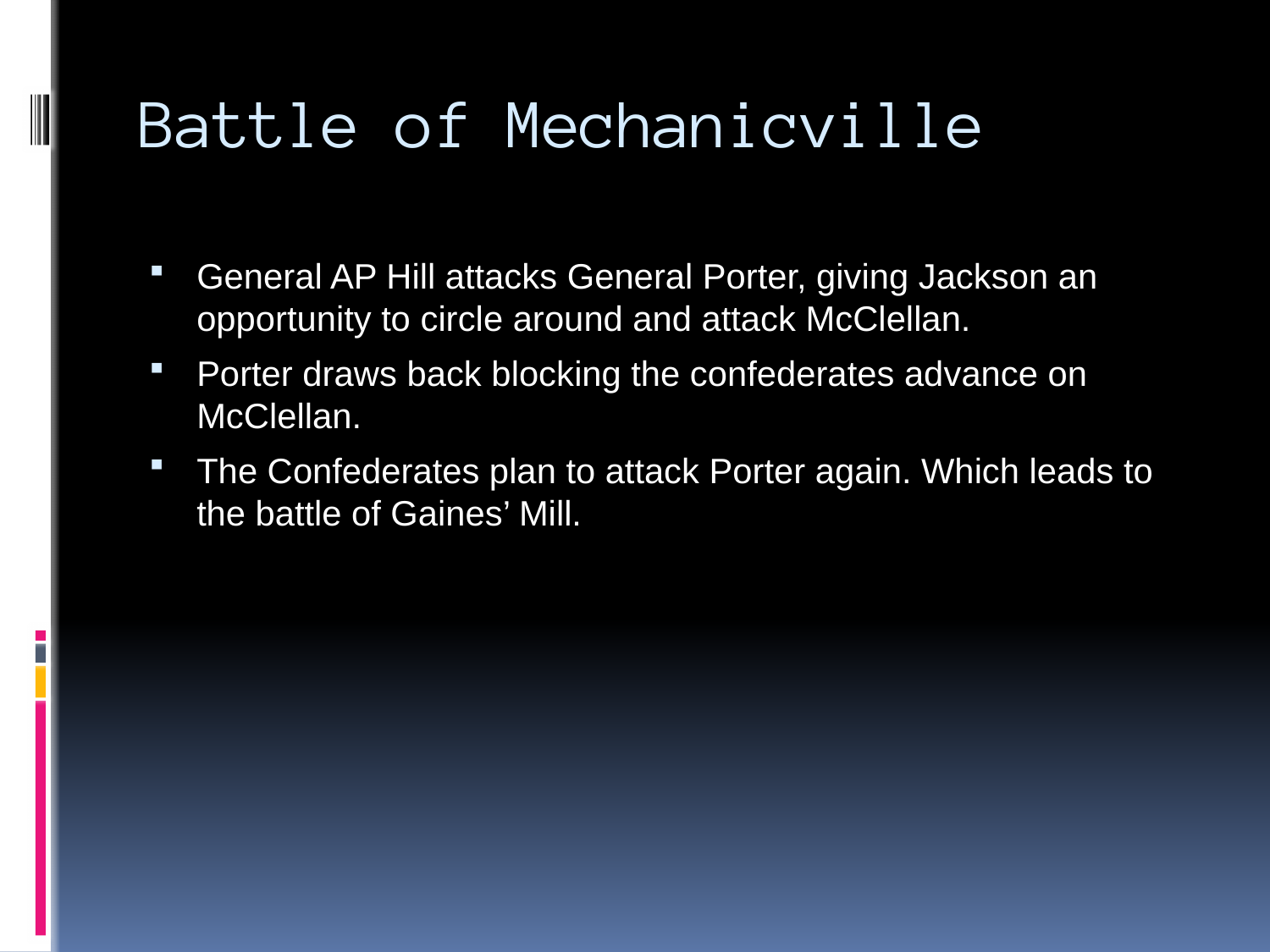

# Battle of Mechanicville
General AP Hill attacks General Porter, giving Jackson an opportunity to circle around and attack McClellan.
Porter draws back blocking the confederates advance on McClellan.
The Confederates plan to attack Porter again. Which leads to the battle of Gaines’ Mill.